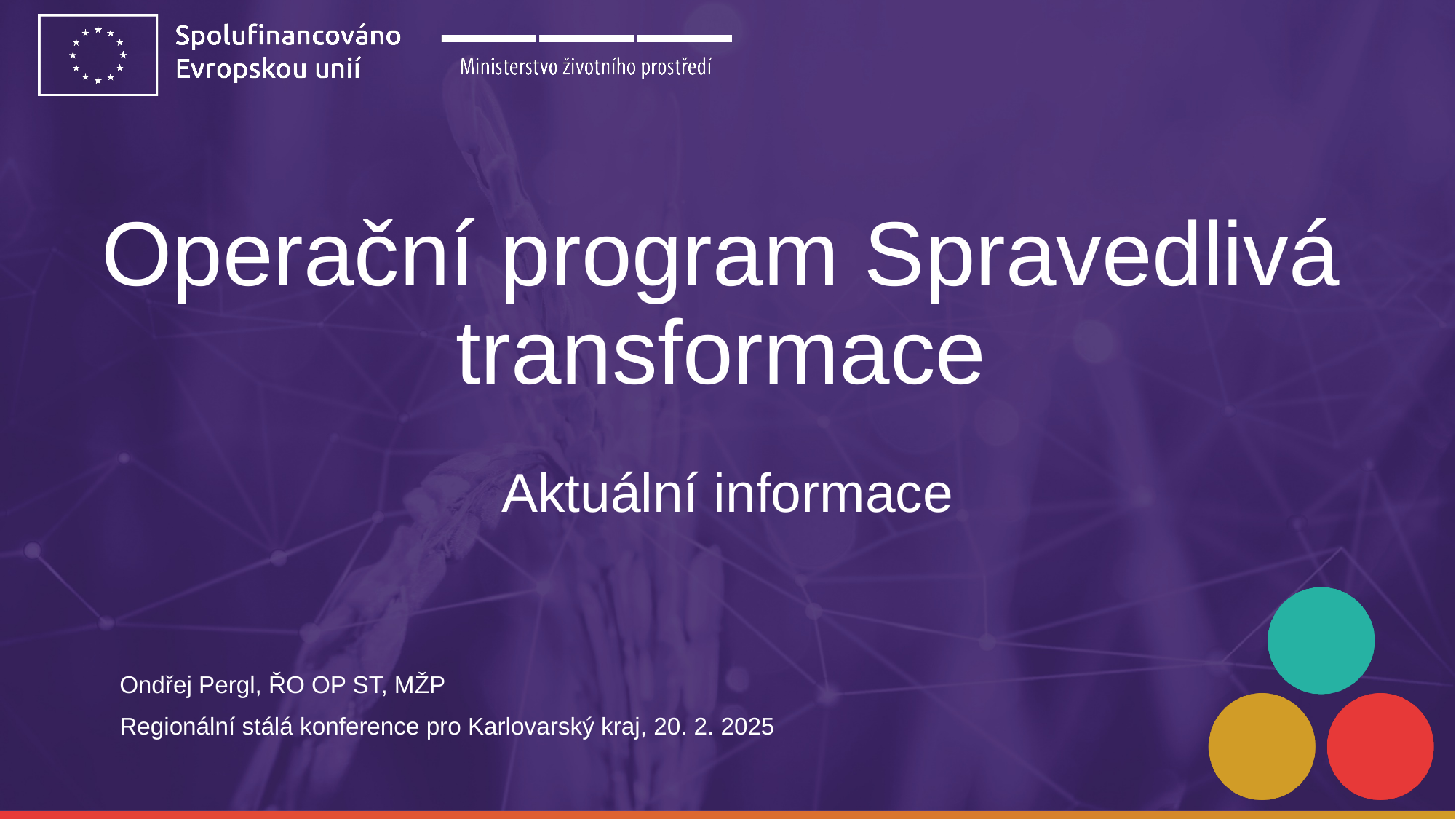

Operační program Spravedlivá transformace
Aktuální informace
Ondřej Pergl, ŘO OP ST, MŽP
Regionální stálá konference pro Karlovarský kraj, 20. 2. 2025